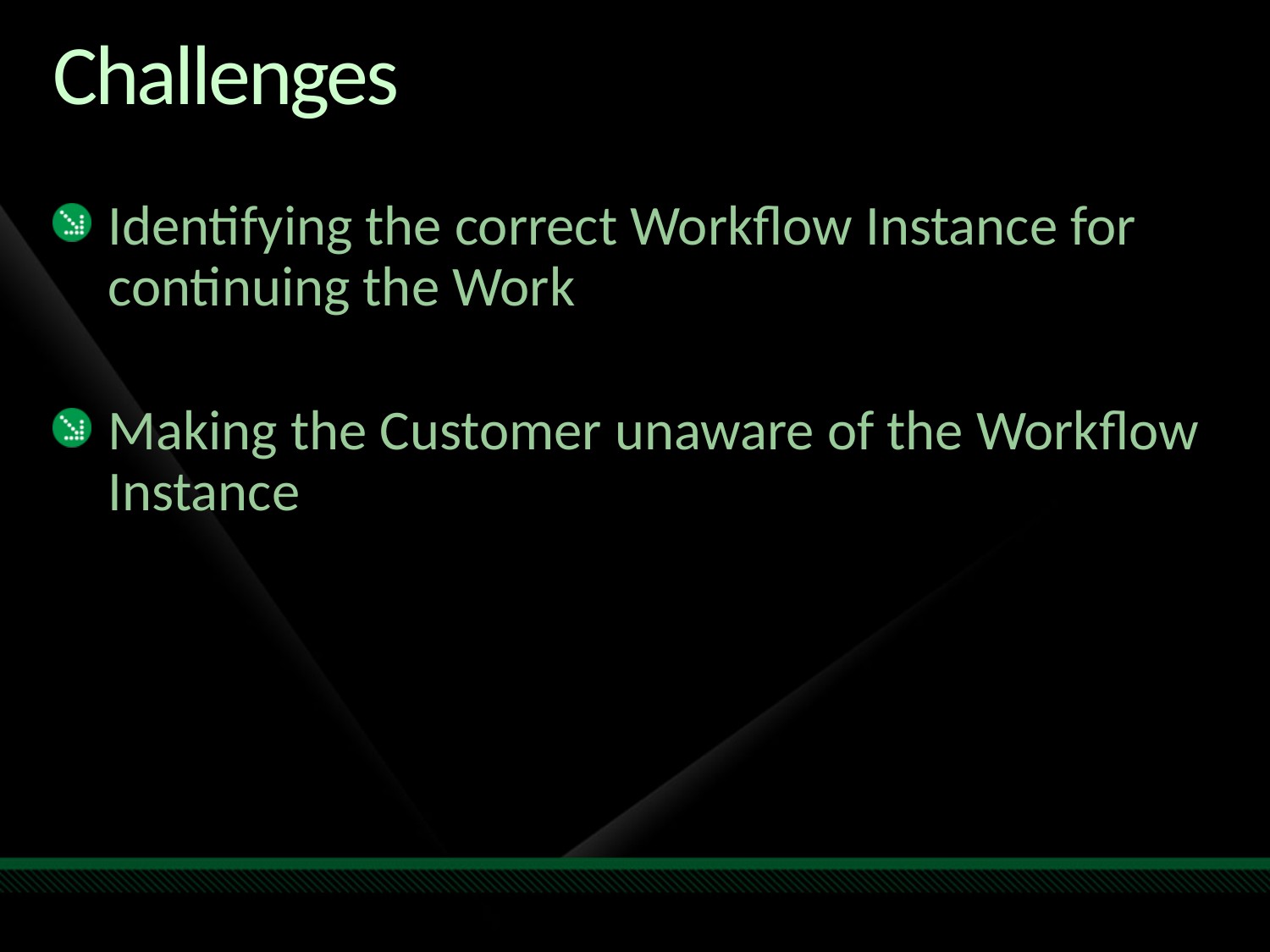

# Challenges
Identifying the correct Workflow Instance for continuing the Work

Making the Customer unaware of the Workflow Instance